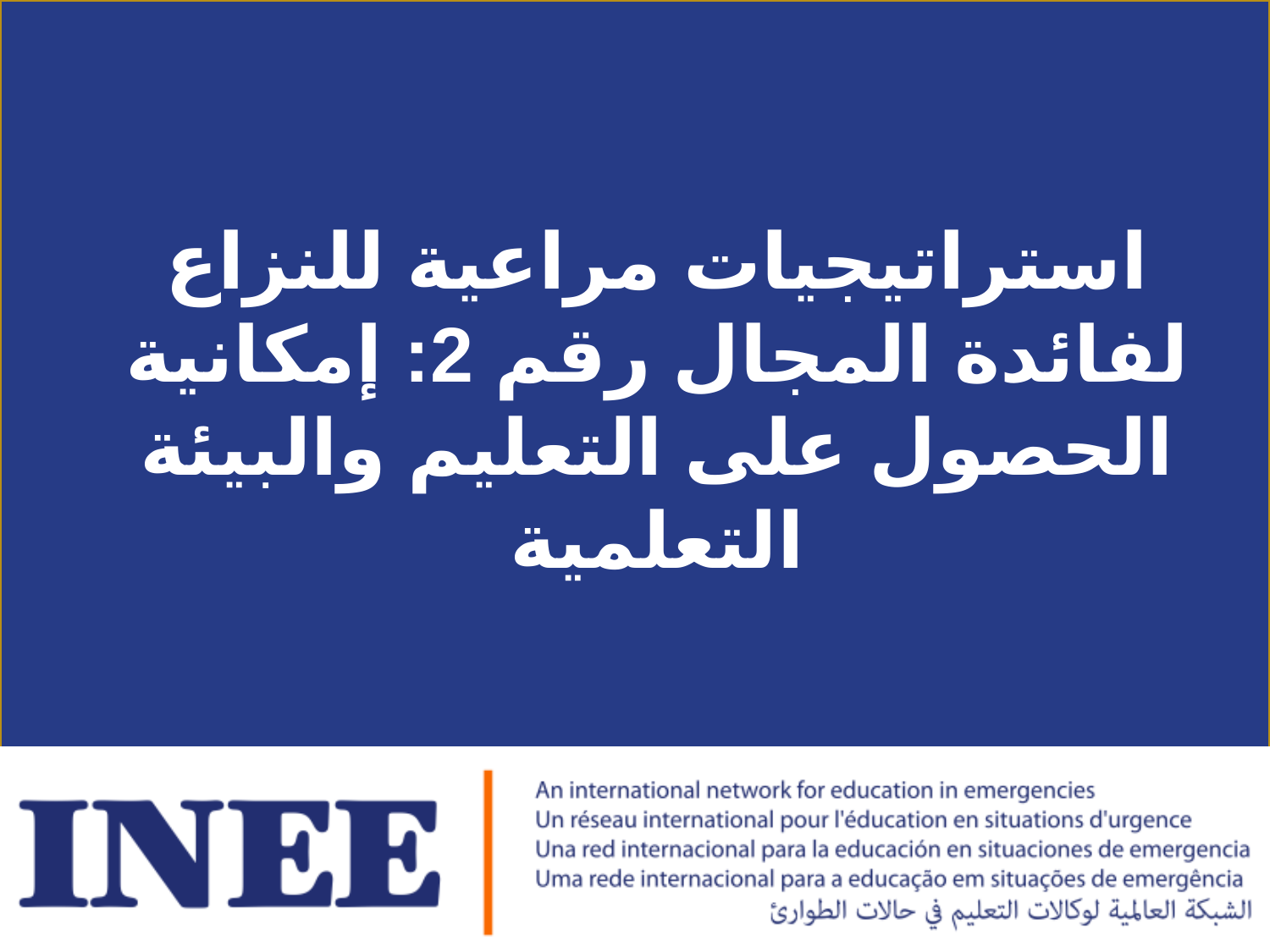

# استراتيجيات مراعية للنزاع لفائدة المجال رقم 2: إمكانية الحصول على التعليم والبيئة التعلمية